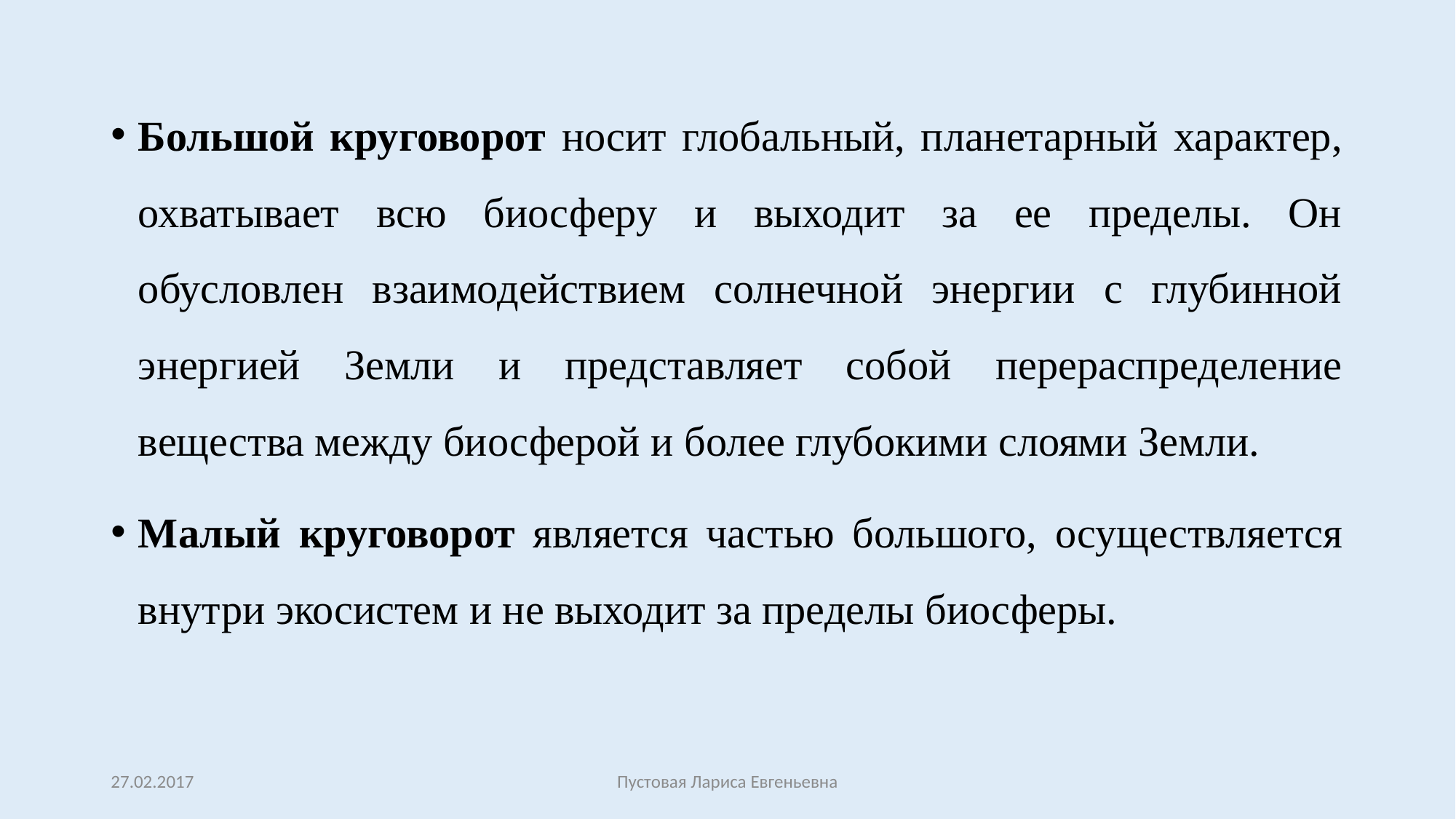

Большой круговорот носит глобальный, планетарный характер, охватывает всю биосферу и выходит за ее пределы. Он обусловлен взаимодействием солнечной энергии с глубинной энергией Земли и представляет собой перераспределение вещества между биосферой и более глубокими слоями Земли.
Малый круговорот является частью большого, осуществляется внутри экосистем и не выходит за пределы биосферы.
27.02.2017
Пустовая Лариса Евгеньевна